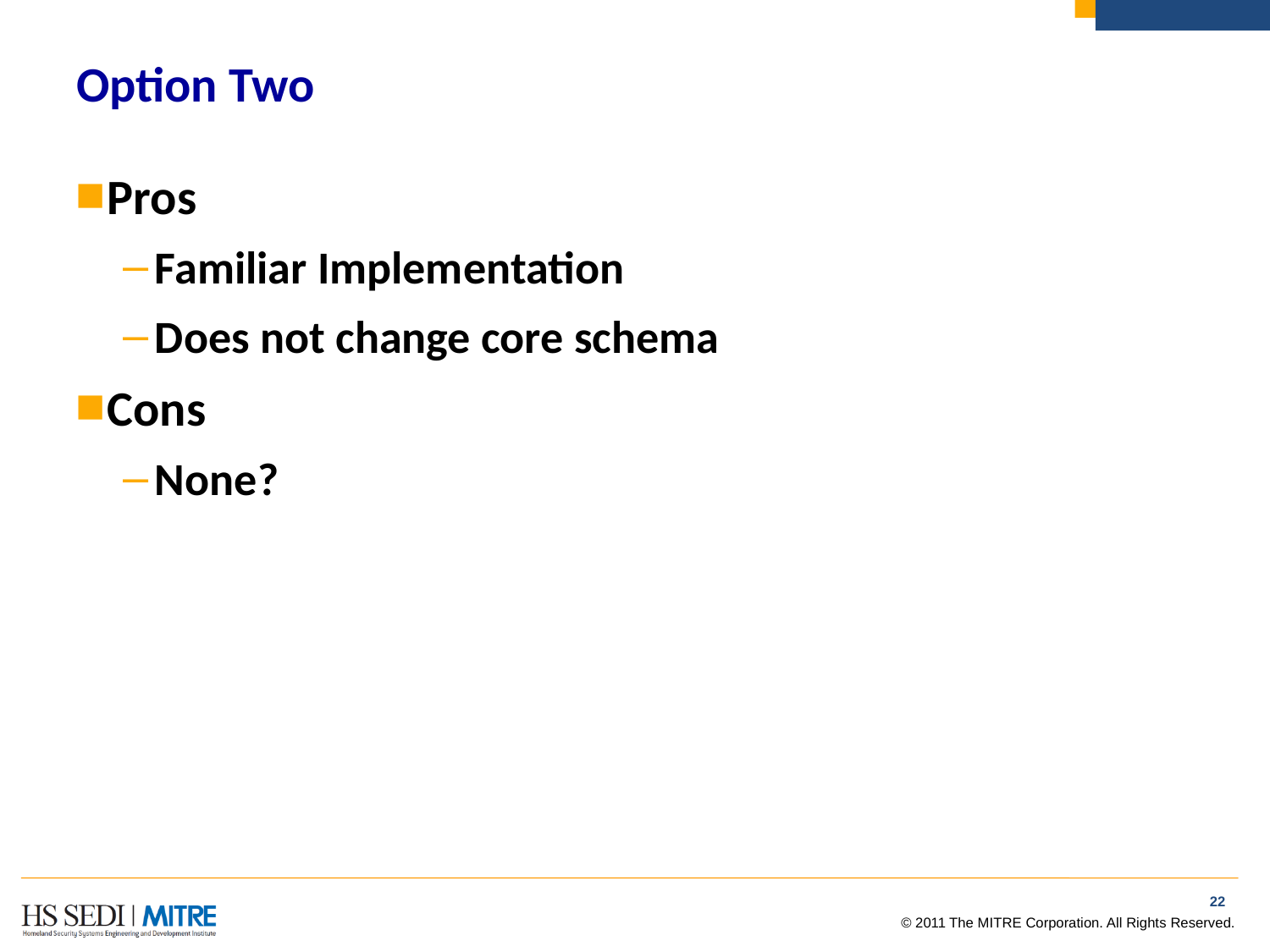

# Option Two
Pros
Familiar Implementation
Does not change core schema
Cons
None?

22